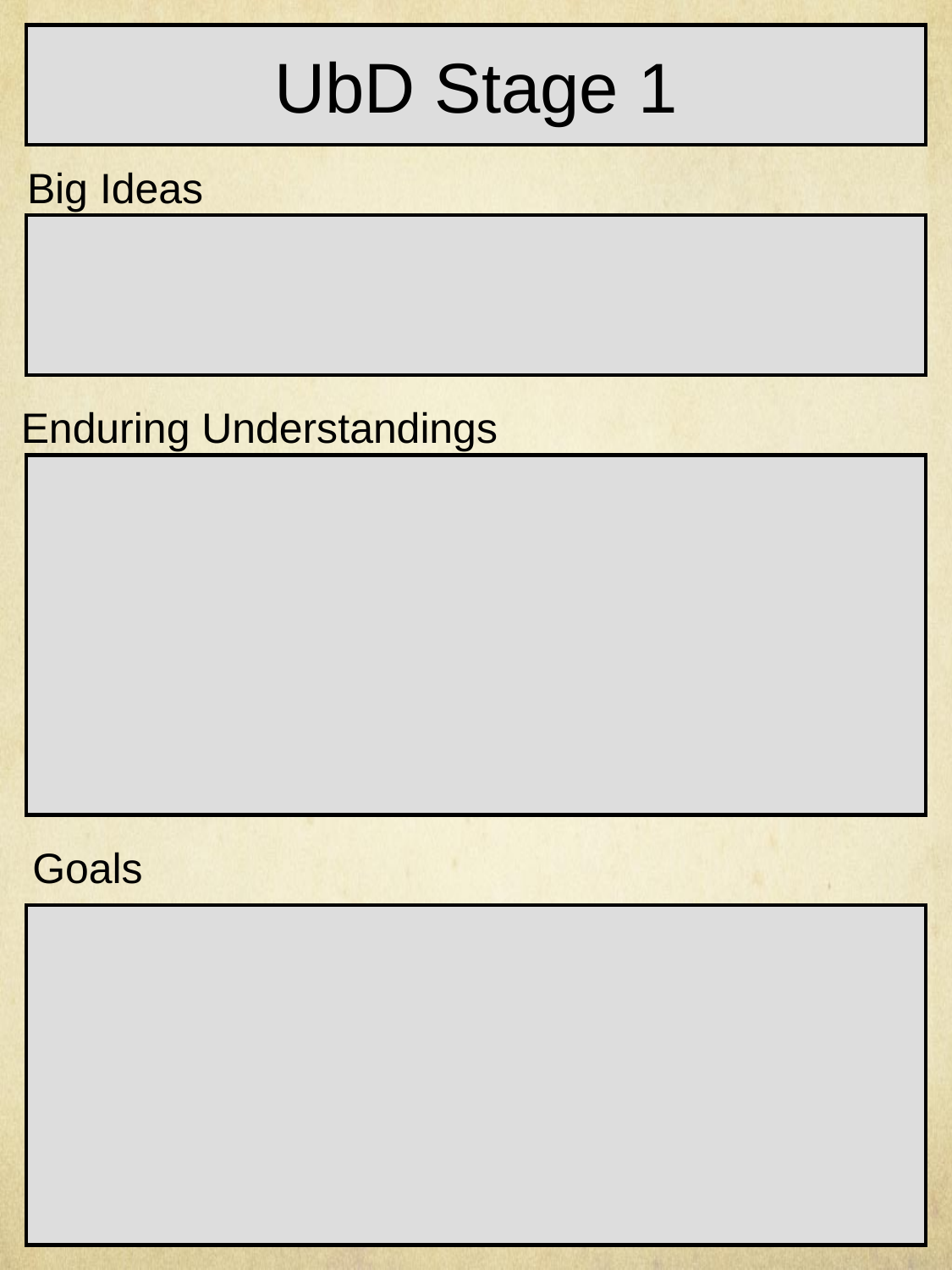

UbD Stage 1
Big Ideas

Enduring Understandings

Goals